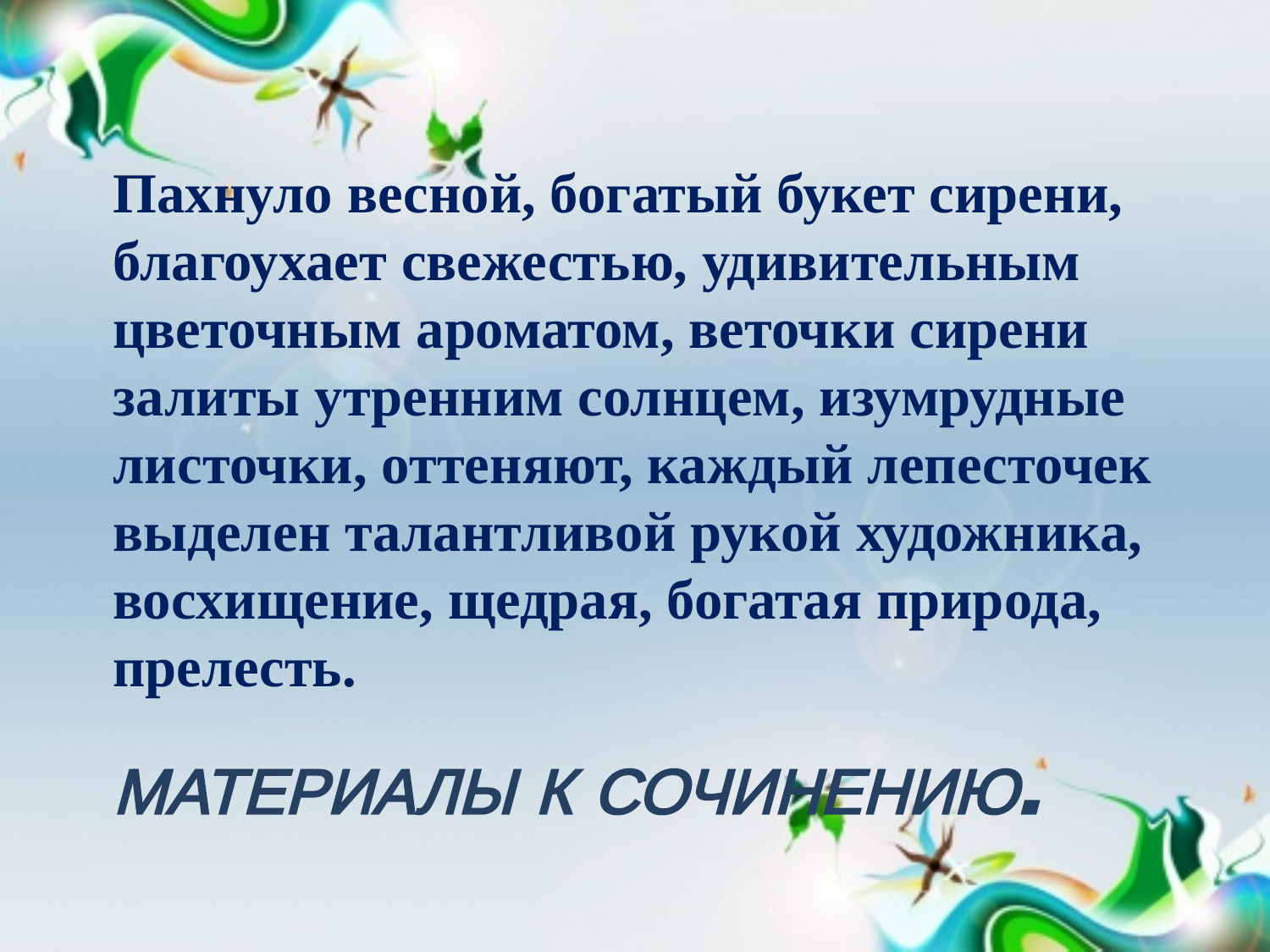

Пахнуло весной, богатый букет сирени, благоухает свежестью, удивительным цветочным ароматом, веточки сирени залиты утренним солнцем, изумрудные листочки, оттеняют, каждый лепесточек выделен талантливой рукой художника, восхищение, щедрая, богатая природа, прелесть.
# Материалы к сочинению.